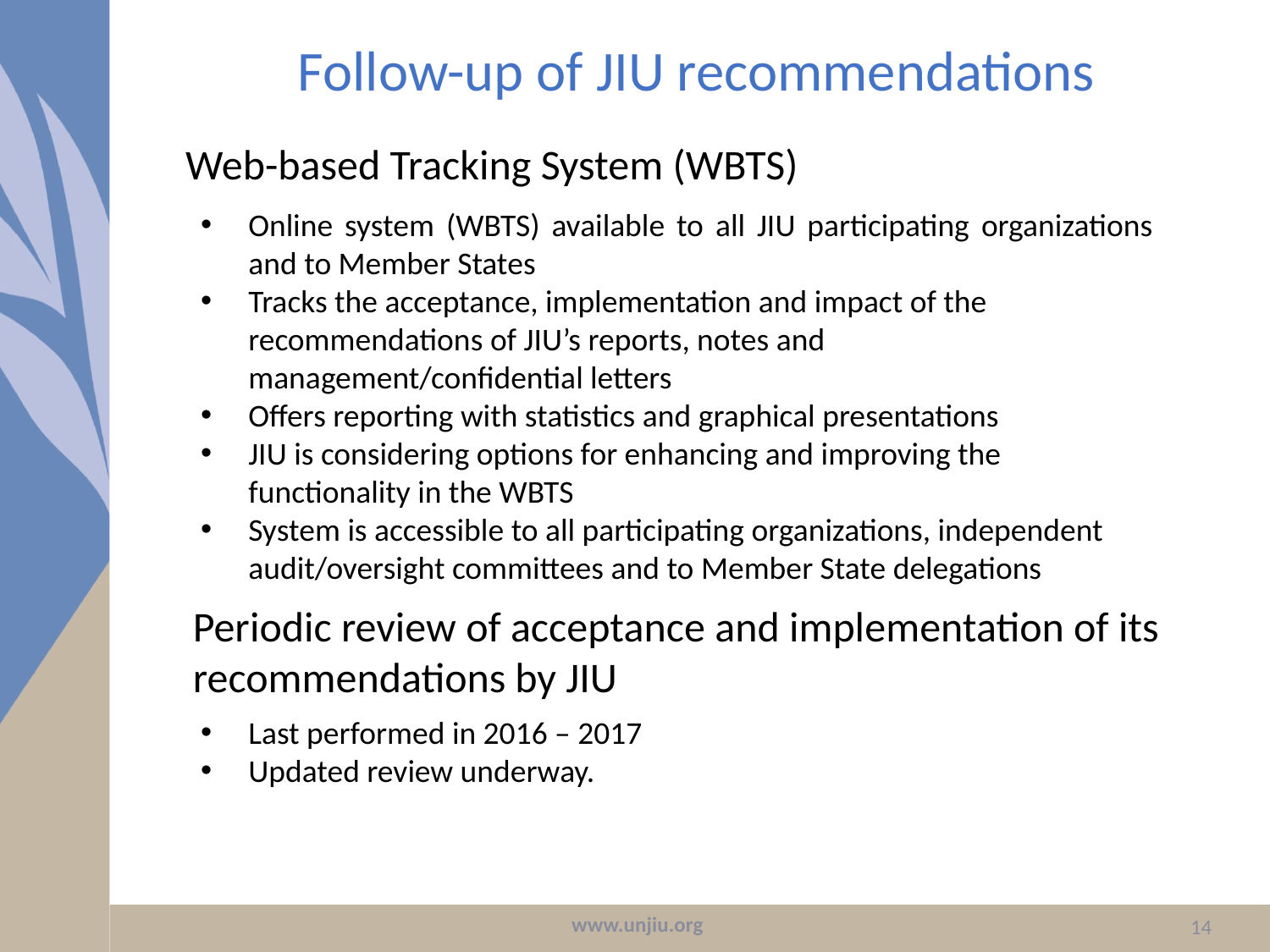

Follow-up of JIU recommendations
# J
Web-based Tracking System (WBTS)
Online system (WBTS) available to all JIU participating organizations and to Member States
Tracks the acceptance, implementation and impact of the recommendations of JIU’s reports, notes and management/confidential letters
Offers reporting with statistics and graphical presentations
JIU is considering options for enhancing and improving the functionality in the WBTS
System is accessible to all participating organizations, independent audit/oversight committees and to Member State delegations
Periodic review of acceptance and implementation of its recommendations by JIU
Last performed in 2016 – 2017
Updated review underway.

www.unjiu.org
14